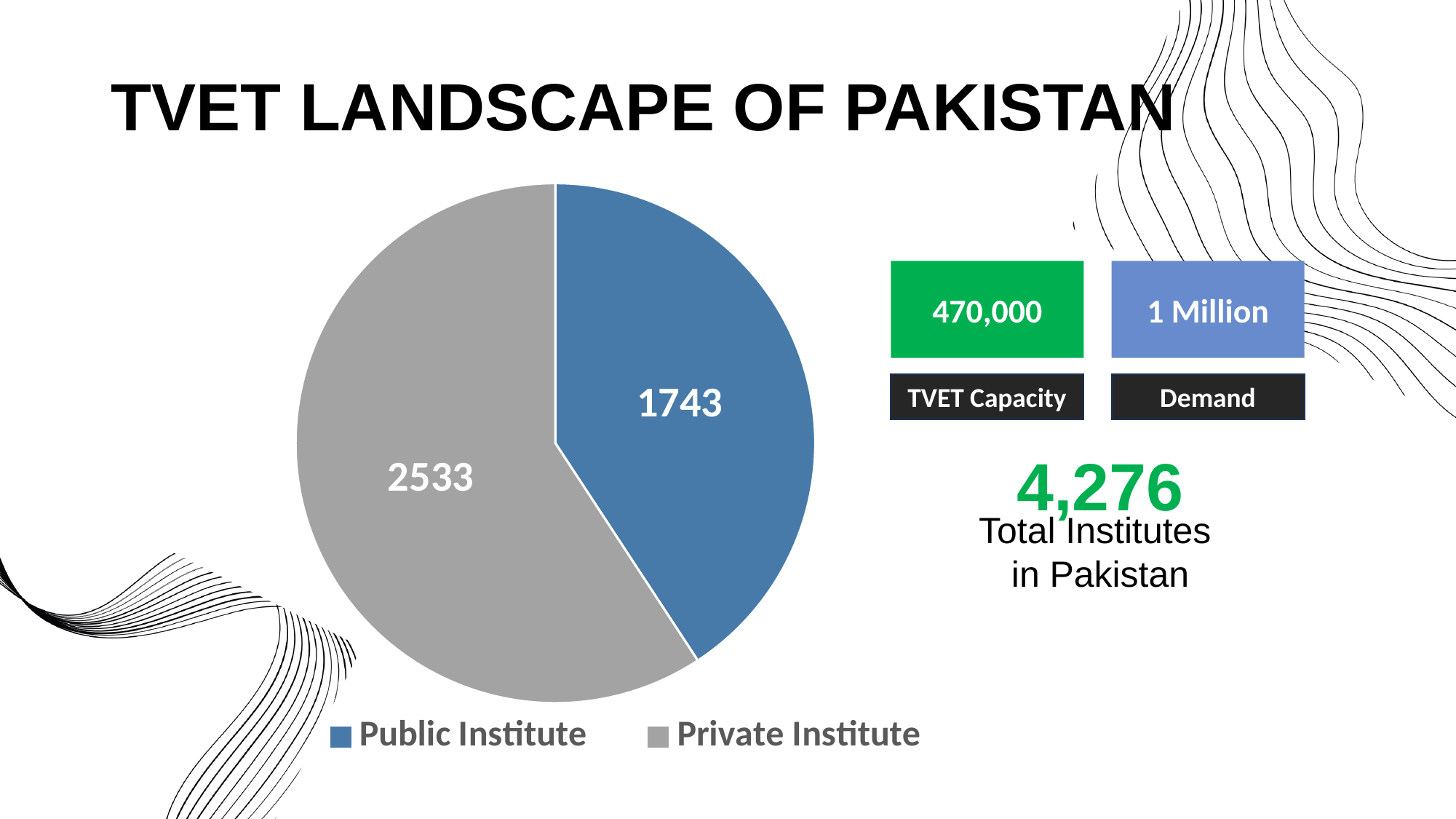

# TVET LANDSCAPE OF PAKISTAN

### Chart

| Category | Institute |
|---|---|
| Public Institute  | 1743.0 |
| Private Institute | 2533.0 |
470,000
1 Million
TVET Capacity
Demand
4,276

Total Institutes
in Pakistan